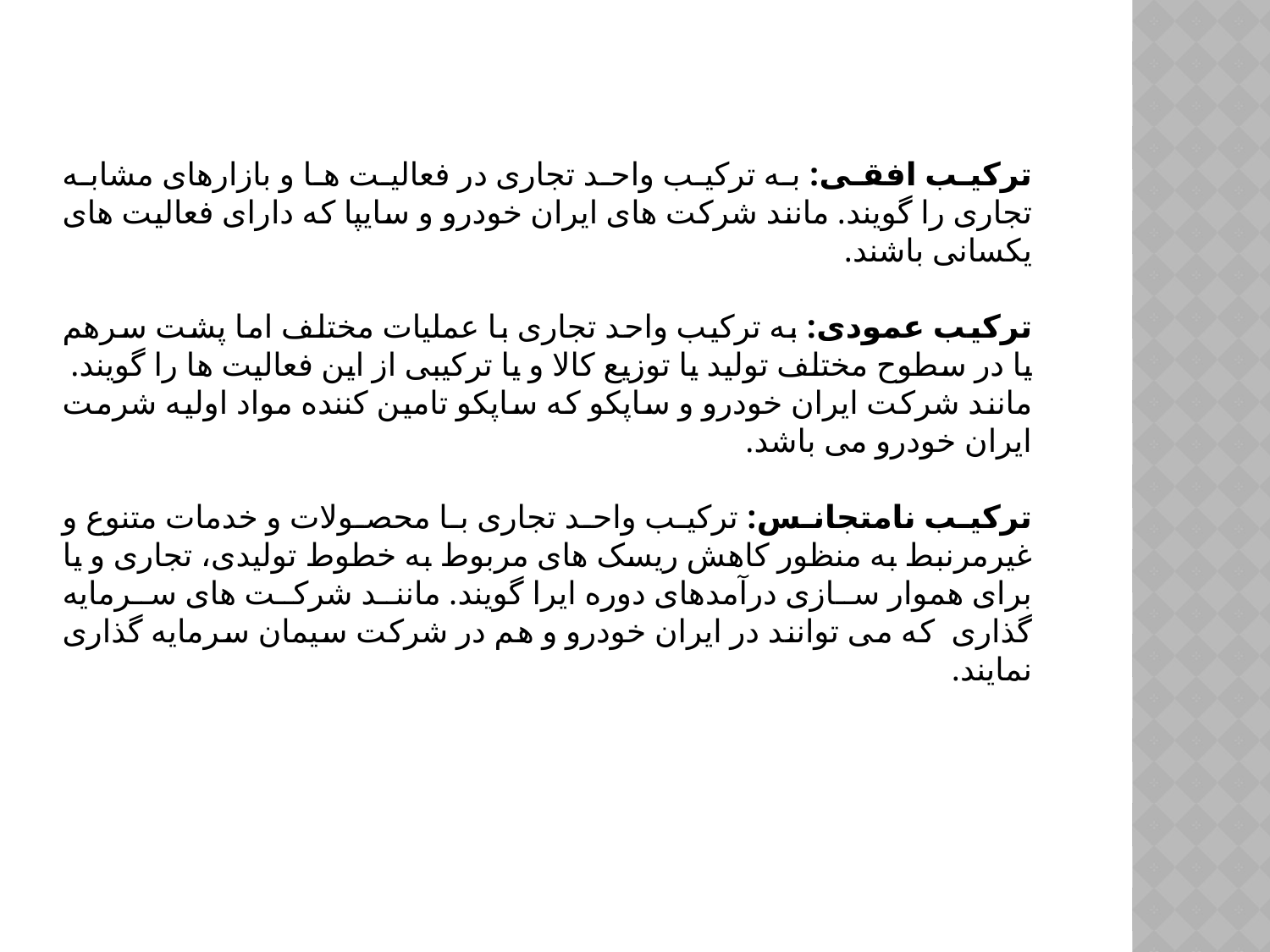

ترکیب افقی: به ترکیب واحد تجاری در فعالیت ها و بازارهای مشابه تجاری را گویند. مانند شرکت های ایران خودرو و سایپا که دارای فعالیت های یکسانی باشند.

ترکیب عمودی: به ترکیب واحد تجاری با عملیات مختلف اما پشت سرهم یا در سطوح مختلف تولید یا توزیع کالا و یا ترکیبی از این فعالیت ها را گویند.  مانند شرکت ایران خودرو و ساپکو که ساپکو تامین کننده مواد اولیه شرمت ایران خودرو می باشد.

ترکیب نامتجانس: ترکیب واحد تجاری با محصولات و خدمات متنوع و غیرمرنبط به منظور کاهش ریسک های مربوط به خطوط تولیدی، تجاری و یا برای هموار سازی درآمدهای دوره ایرا گویند. مانند شرکت های سرمایه گذاری  که می توانند در ایران خودرو و هم در شرکت سیمان سرمایه گذاری نمایند.